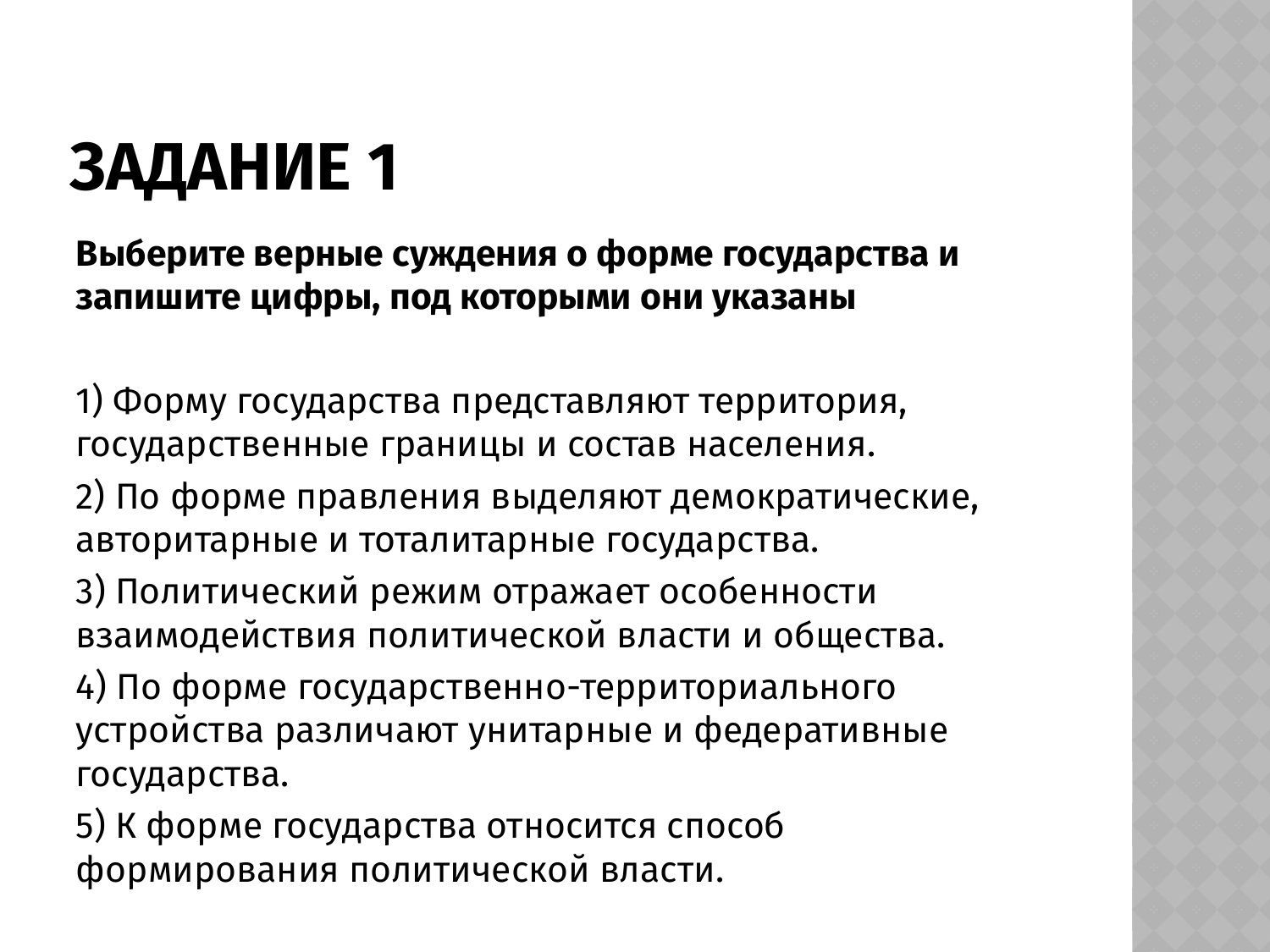

# Задание 1
Выберите верные суждения о форме государства и запишите цифры, под которыми они указаны

1)  Форму государства представляют территория, государственные границы и состав населения.
2)  По форме правления выделяют демократические, авторитарные и тоталитарные государства.
3)  Политический режим отражает особенности взаимодействия политической власти и общества.
4)  По форме государственно-территориального устройства различают унитарные и федеративные государства.
5)  К форме государства относится способ формирования политической власти.